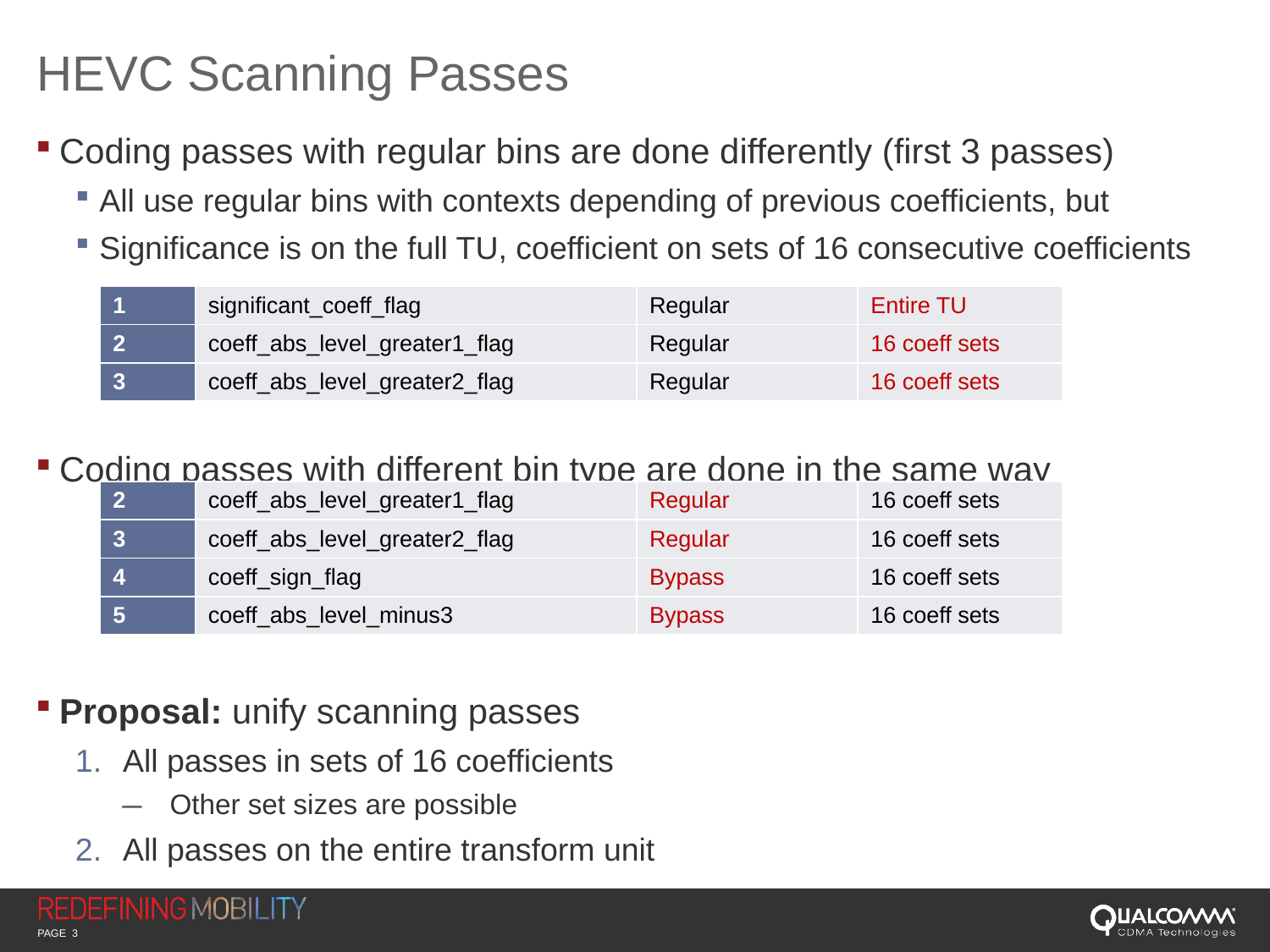

# HEVC Scanning Passes
Coding passes with regular bins are done differently (first 3 passes)
All use regular bins with contexts depending of previous coefficients, but
Significance is on the full TU, coefficient on sets of 16 consecutive coefficients

Coding passes with different bin type are done in the same way

Proposal: unify scanning passes
All passes in sets of 16 coefficients
Other set sizes are possible
All passes on the entire transform unit

| 1 | significant\_coeff\_flag | Regular | Entire TU |
| --- | --- | --- | --- |
| 2 | coeff\_abs\_level\_greater1\_flag | Regular | 16 coeff sets |
| 3 | coeff\_abs\_level\_greater2\_flag | Regular | 16 coeff sets |
| 2 | coeff\_abs\_level\_greater1\_flag | Regular | 16 coeff sets |
| --- | --- | --- | --- |
| 3 | coeff\_abs\_level\_greater2\_flag | Regular | 16 coeff sets |
| 4 | coeff\_sign\_flag | Bypass | 16 coeff sets |
| 5 | coeff\_abs\_level\_minus3 | Bypass | 16 coeff sets |